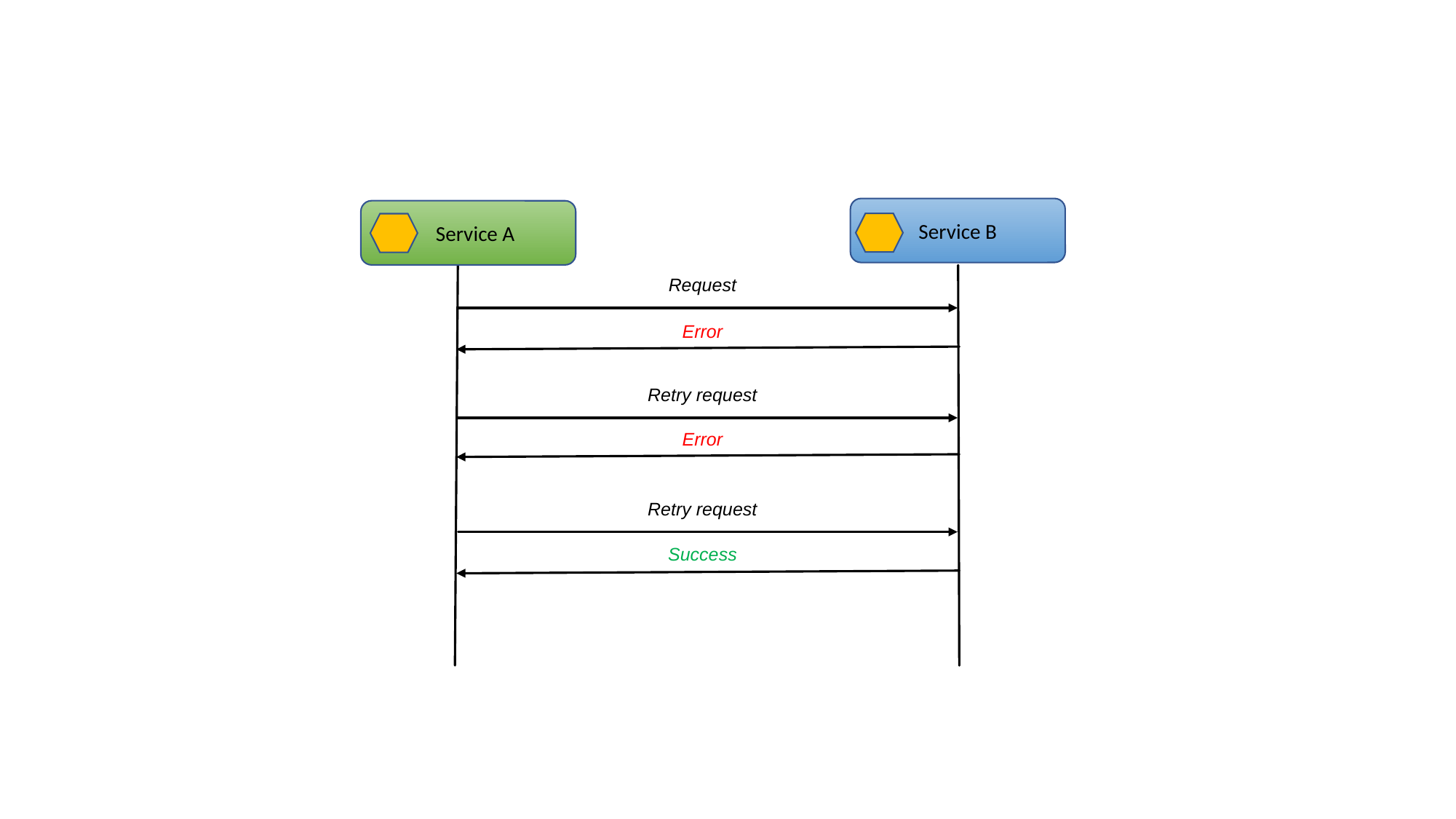

Service B
   Service A

Request
Error
Retry request
Error
Retry request
Success